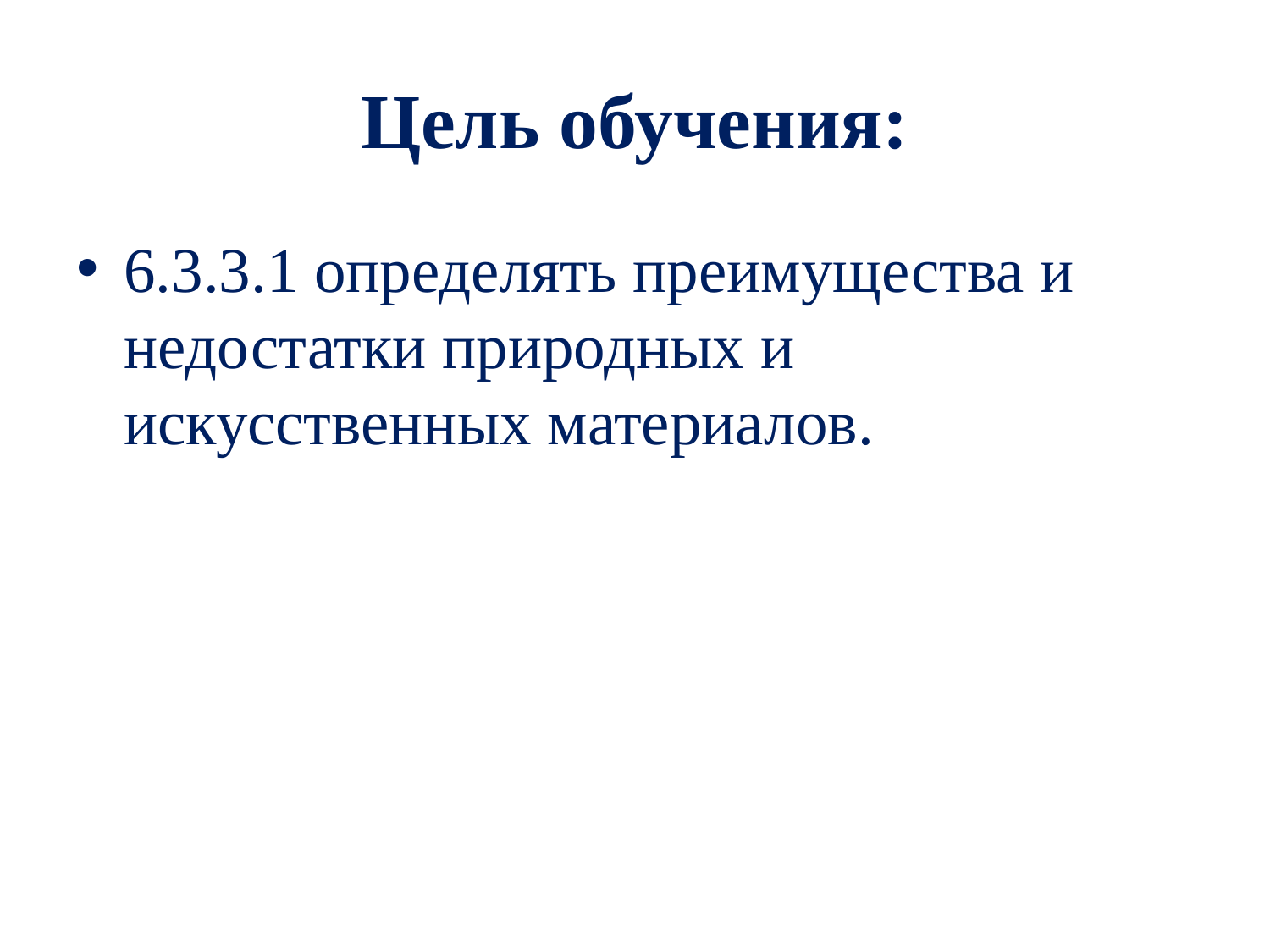

# Цель обучения:
6.3.3.1 определять преимущества и недостатки природных и искусственных материалов.